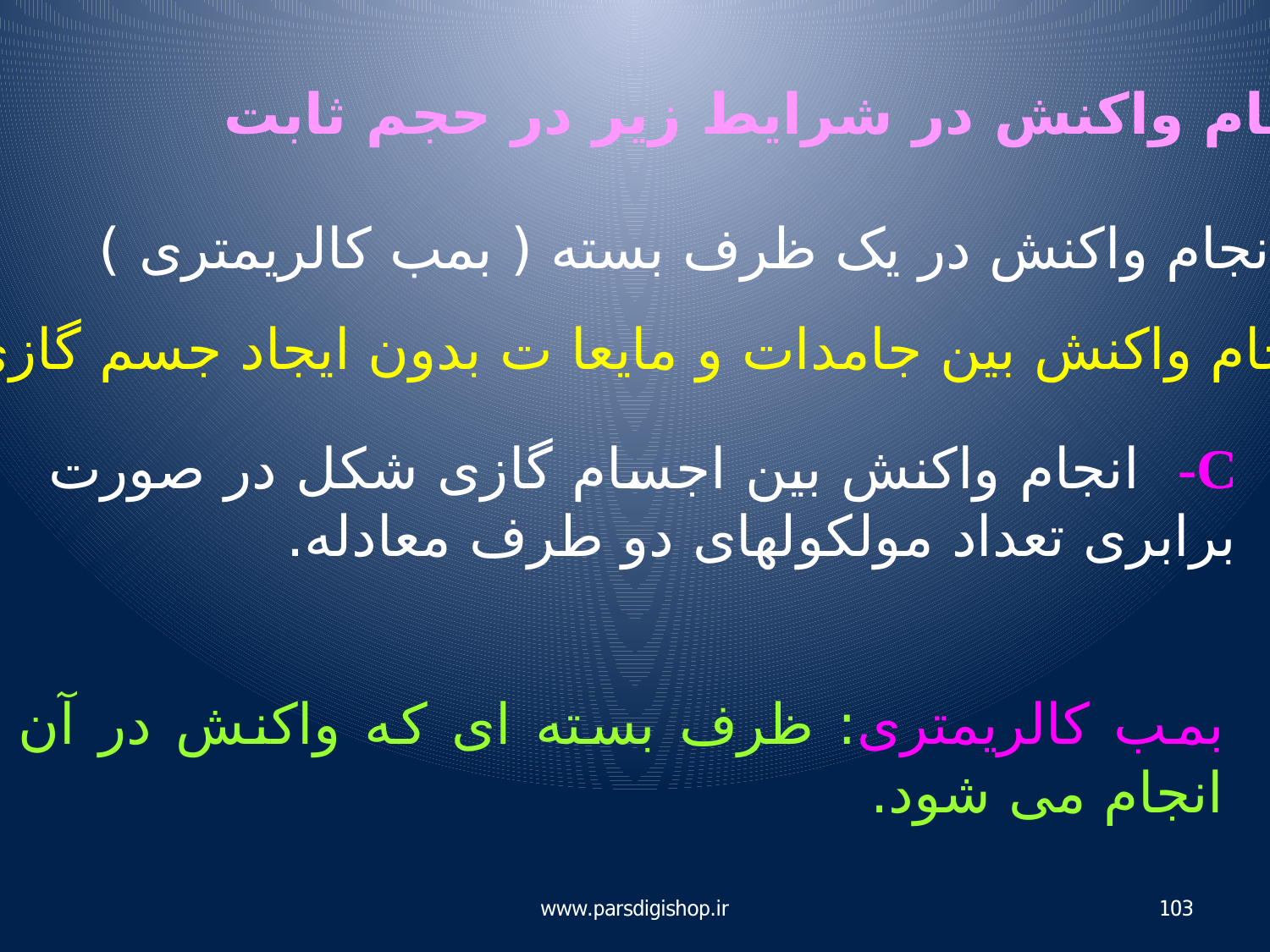

انجام واکنش در شرایط زیر در حجم ثابت
A – انجام واکنش در یک ظرف بسته ( بمب کالریمتری )
B – انجام واکنش بین جامدات و مایعا ت بدون ایجاد جسم گازی شکل
C-  انجام واکنش بین اجسام گازی شکل در صورت برابری تعداد مولکولهای دو طرف معادله.
بمب کالریمتری: ظرف بسته ای که واکنش در آن انجام می شود.
www.parsdigishop.ir
103